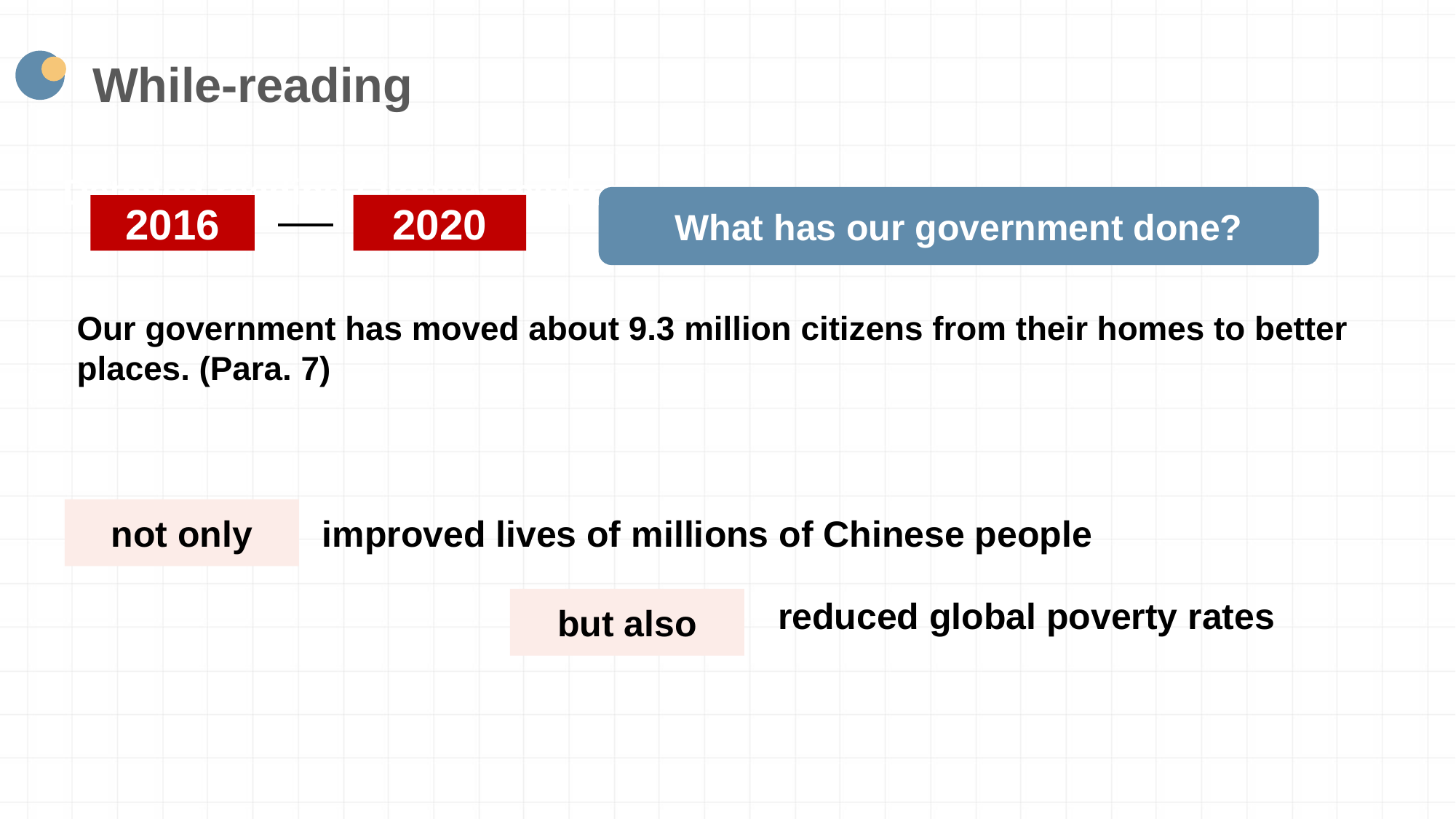

While-reading

Detailed reading (Jigsaw reading)
What has our government done?
2020
2016
Our government has moved about 9.3 million citizens from their homes to better places. (Para. 7)
not only
improved lives of millions of Chinese people
reduced global poverty rates
but also